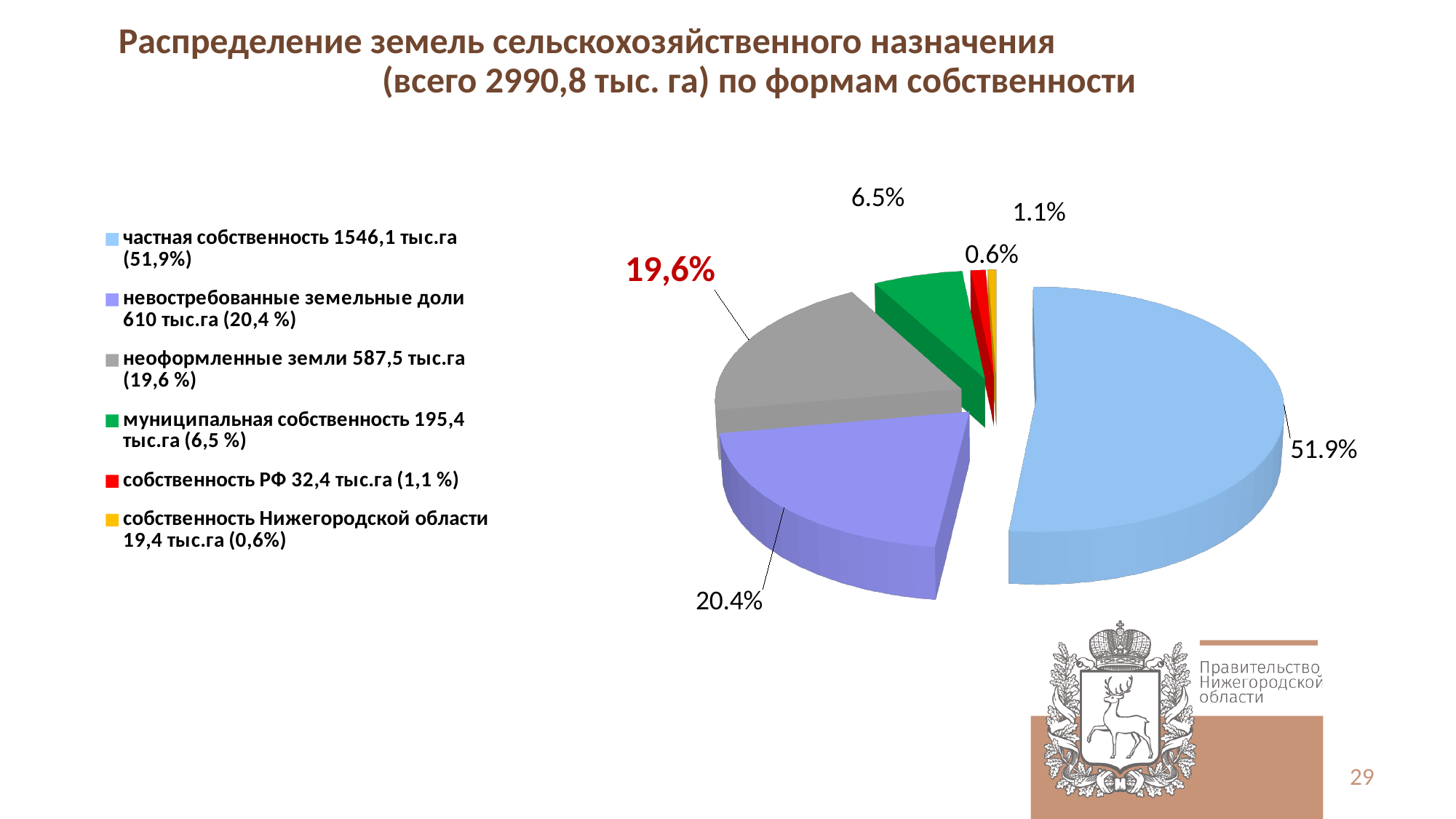

Распределение земель сельскохозяйственного назначения                                           (всего 2990,8 тыс. га) по формам собственности

[unsupported chart]

29